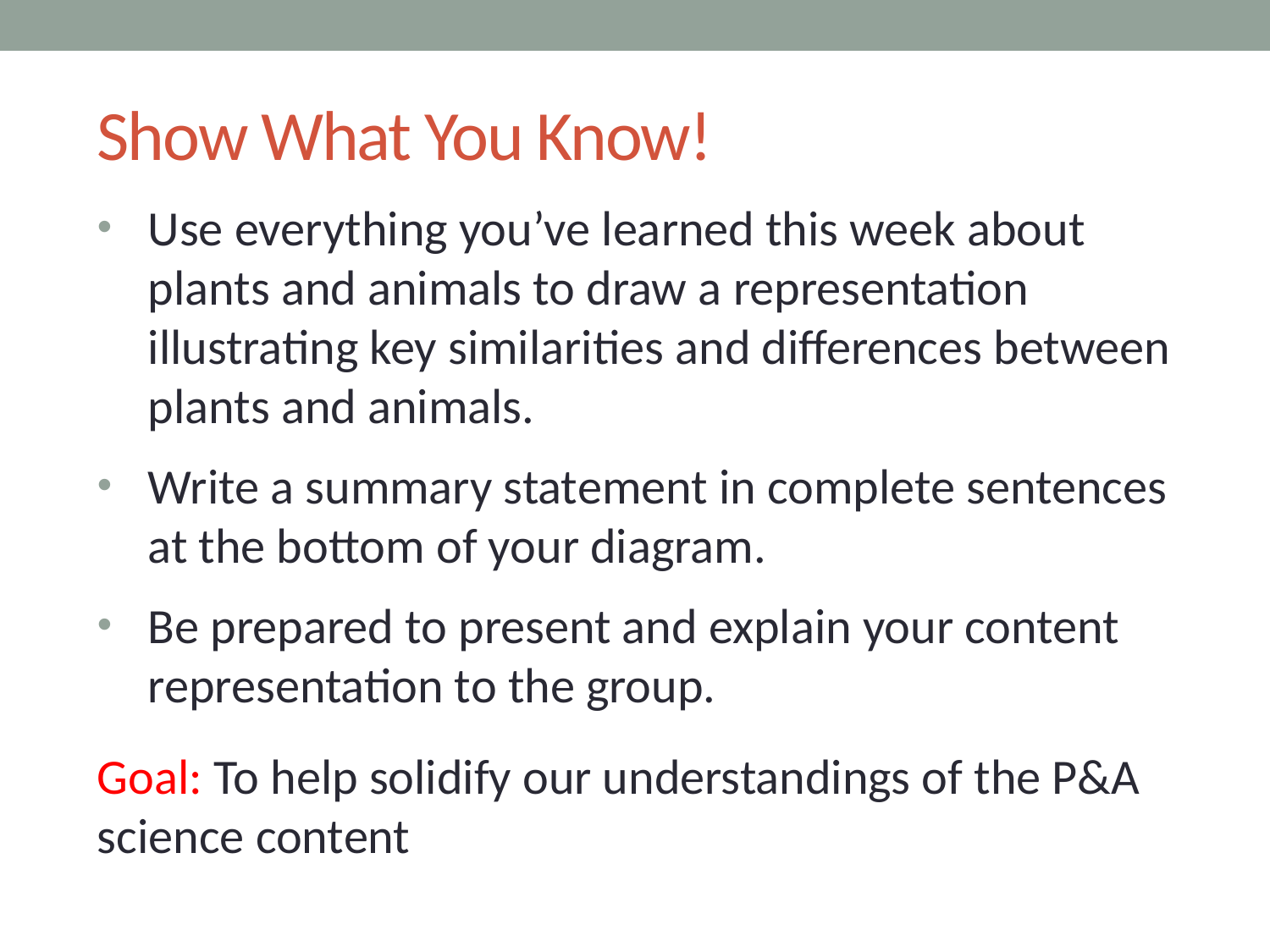

# Show What You Know!
Use everything you’ve learned this week about plants and animals to draw a representation illustrating key similarities and differences between plants and animals.
Write a summary statement in complete sentences at the bottom of your diagram.
Be prepared to present and explain your content representation to the group.
Goal: To help solidify our understandings of the P&A science content